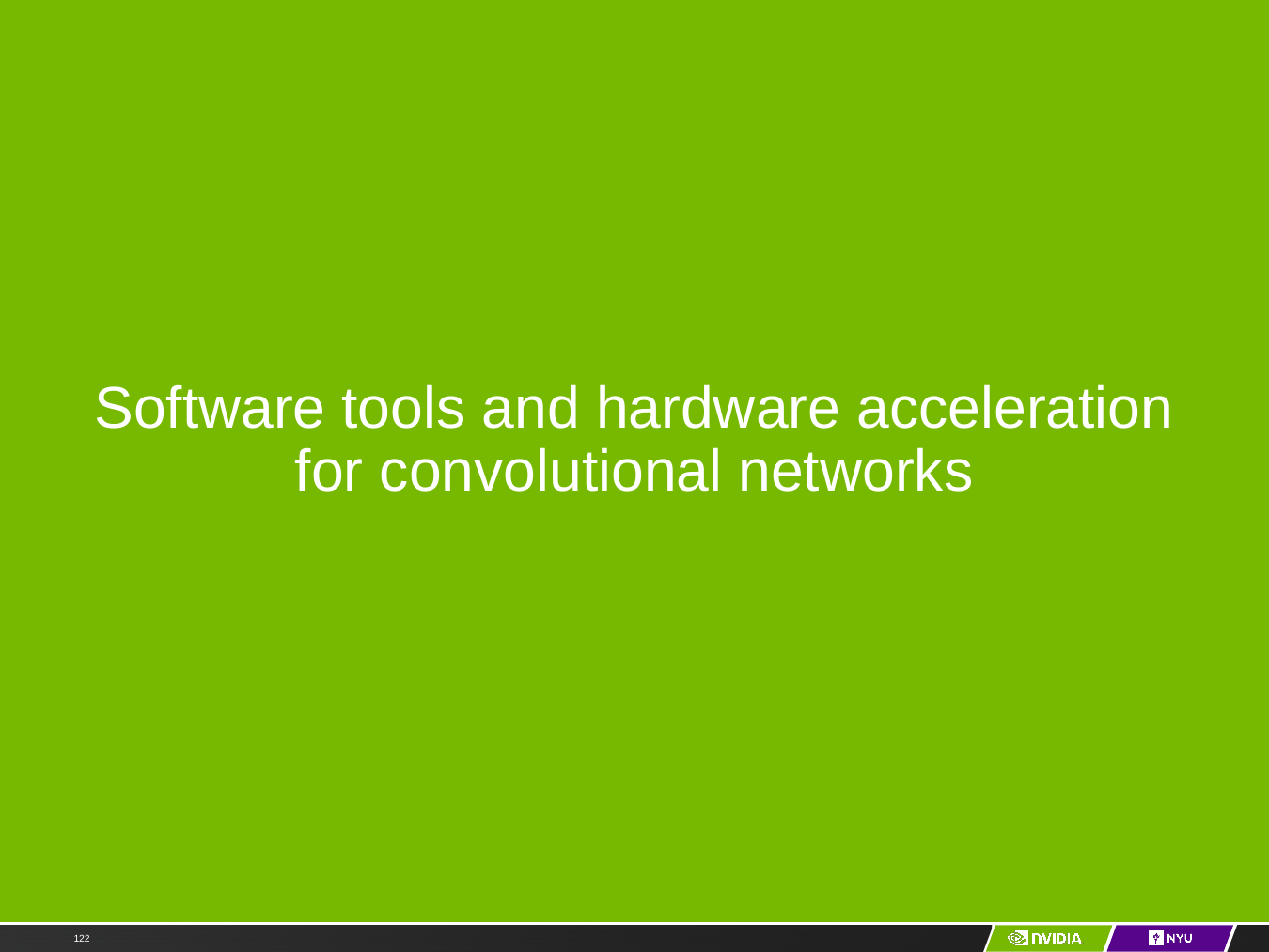

# Software tools and hardware acceleration for convolutional networks